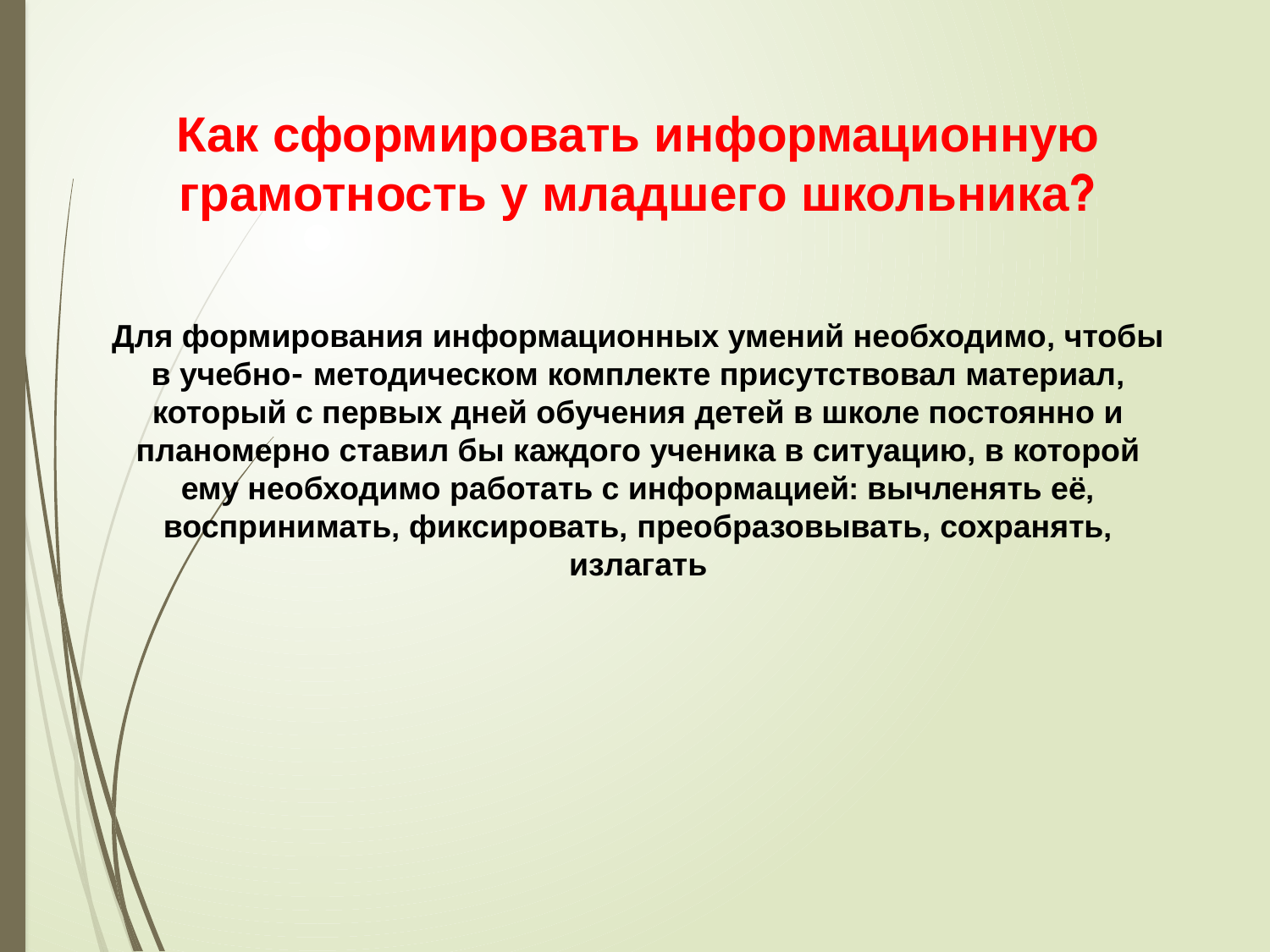

Как сформировать информационную грамотность у младшего школьника?

Для формирования информационных умений необходимо, чтобы в учебно- методическом комплекте присутствовал материал, который с первых дней обучения детей в школе постоянно и планомерно ставил бы каждого ученика в ситуацию, в которой ему необходимо работать с информацией: вычленять её, воспринимать, фиксировать, преобразовывать, сохранять, излагать